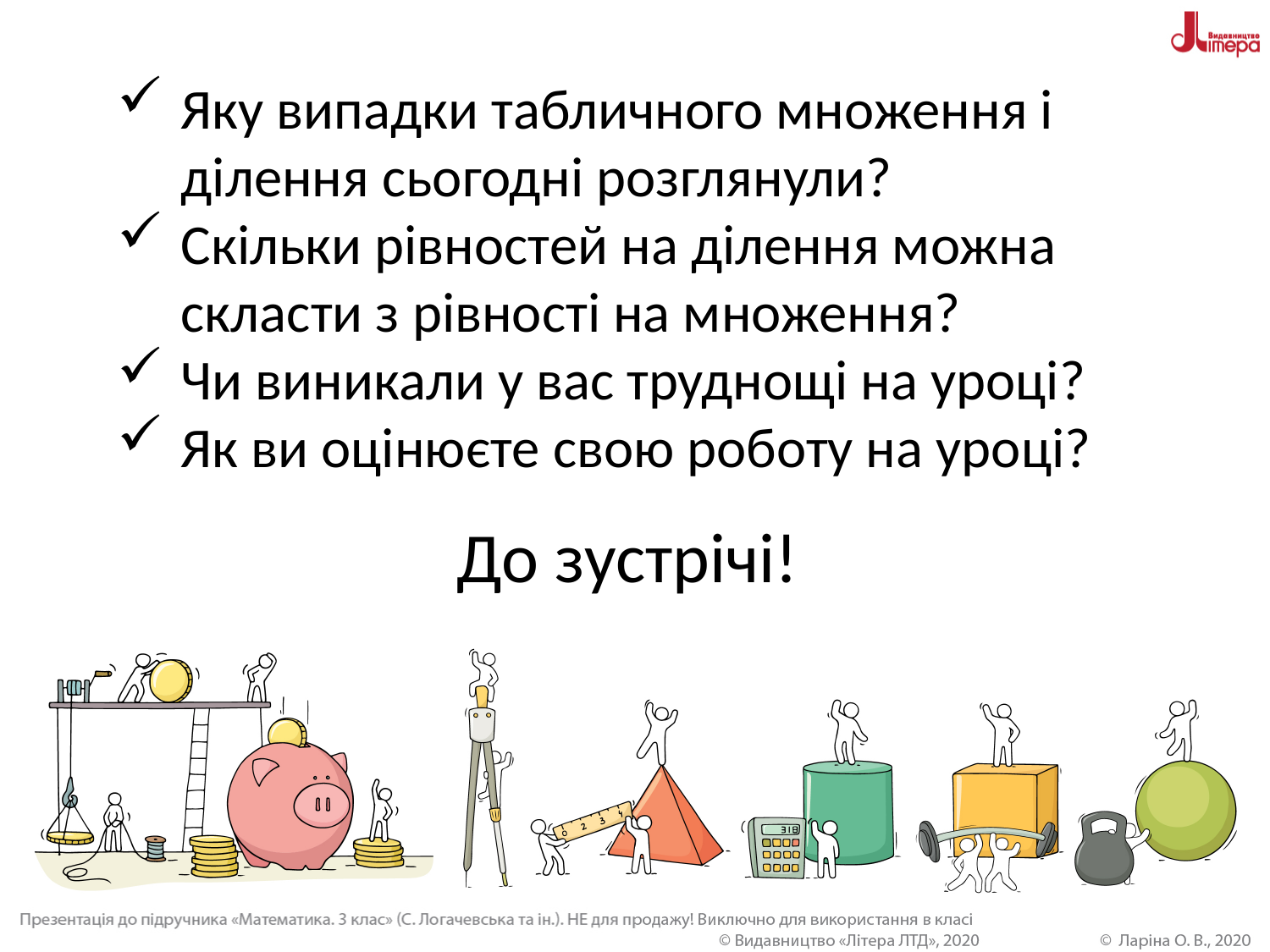

Яку випадки табличного множення і ділення сьогодні розглянули?
Скільки рівностей на ділення можна скласти з рівності на множення?
Чи виникали у вас труднощі на уроці?
Як ви оцінюєте свою роботу на уроці?
До зустрічі!